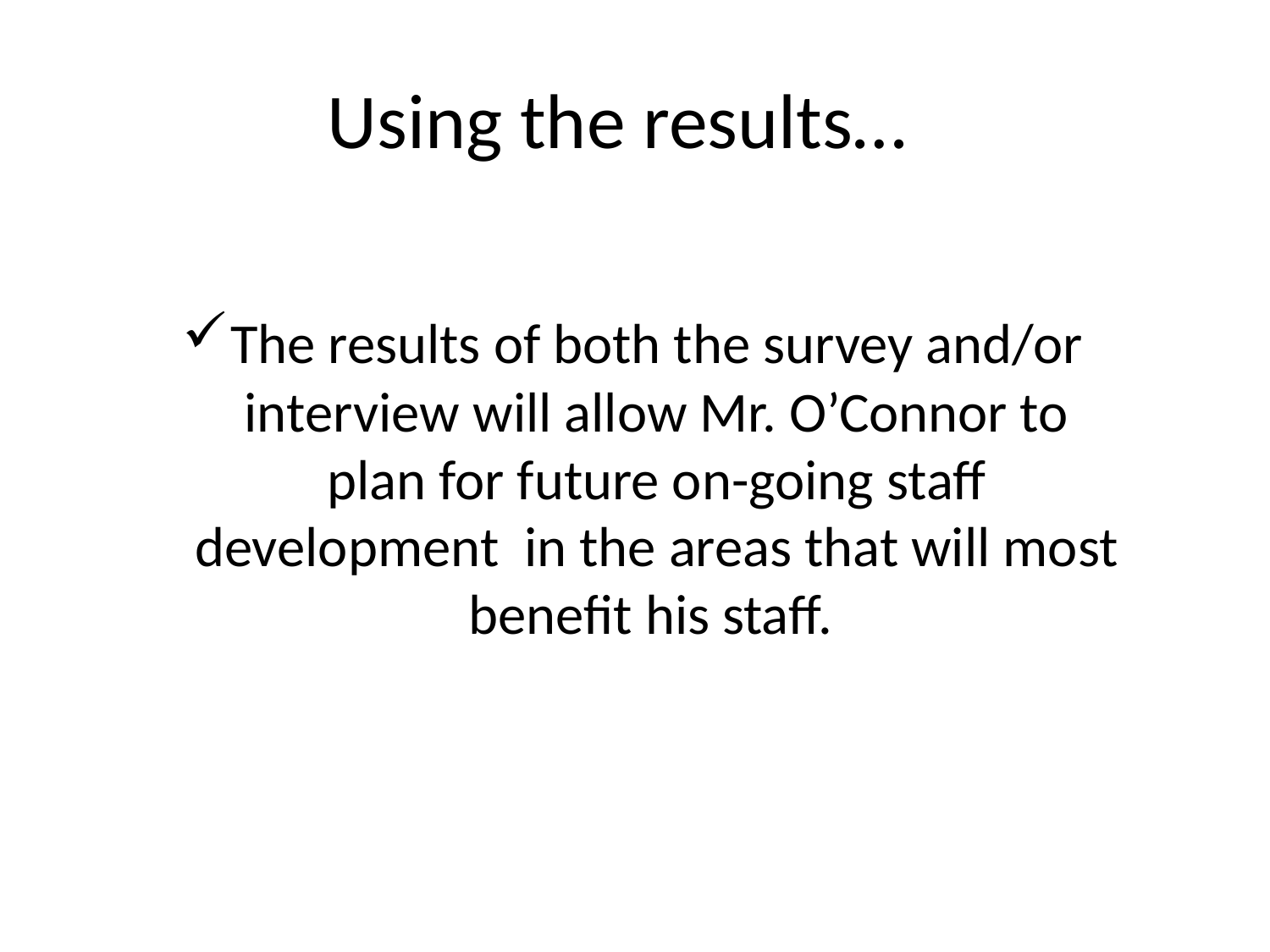

# Using the results…

The results of both the survey and/or interview will allow Mr. O’Connor to plan for future on-going staff development  in the areas that will most benefit his staff.